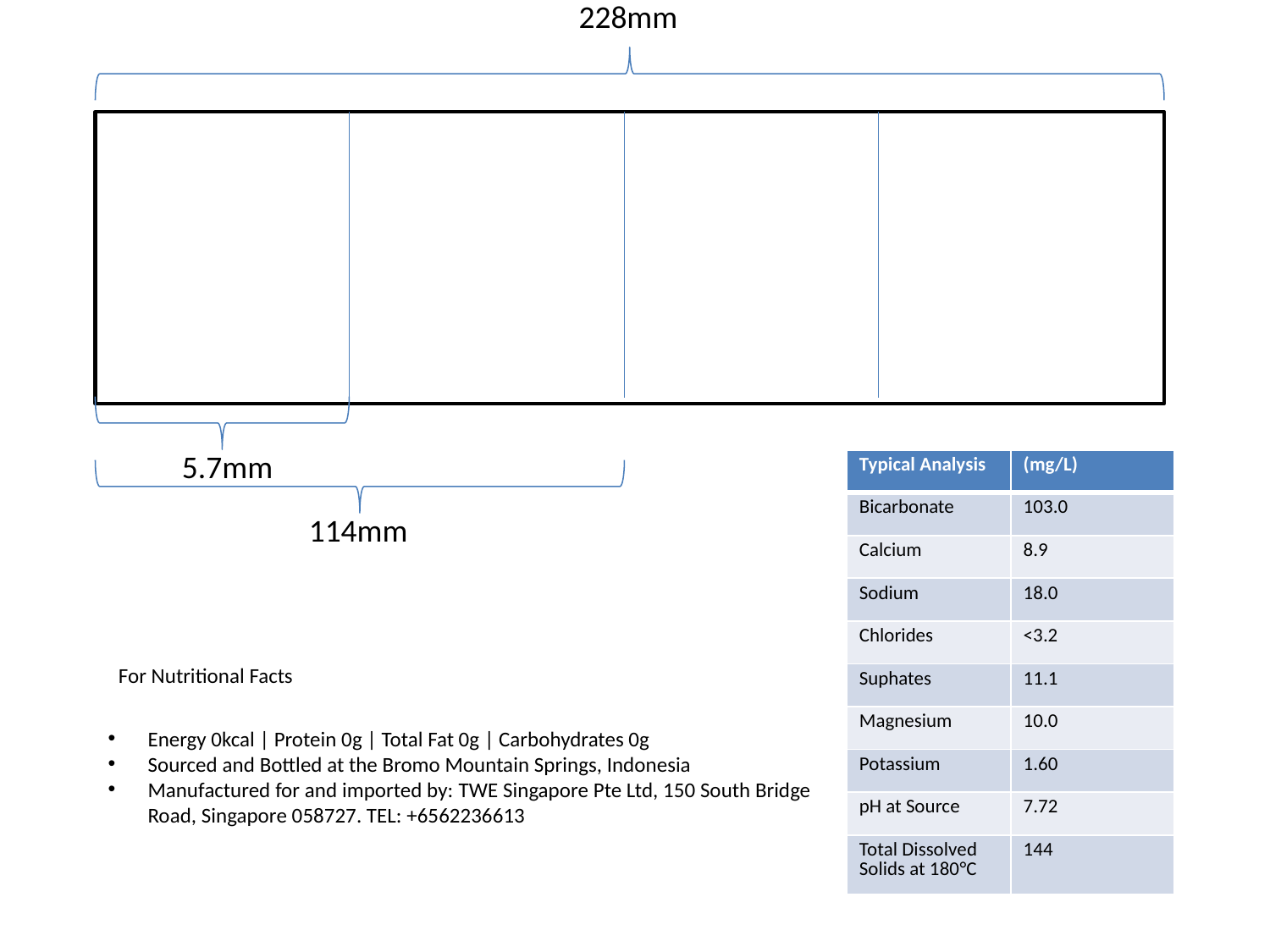

228mm

5.7mm
114mm
| Typical Analysis | (mg/L) |
| --- | --- |
| Bicarbonate | 103.0 |
| Calcium | 8.9 |
| Sodium | 18.0 |
| Chlorides | <3.2 |
| Suphates | 11.1 |
| Magnesium | 10.0 |
| Potassium | 1.60 |
| pH at Source | 7.72 |
| Total Dissolved Solids at 180°C | 144 |
For Nutritional Facts
Energy 0kcal | Protein 0g | Total Fat 0g | Carbohydrates 0g
Sourced and Bottled at the Bromo Mountain Springs, Indonesia
Manufactured for and imported by: TWE Singapore Pte Ltd, 150 South Bridge Road, Singapore 058727. TEL: +6562236613